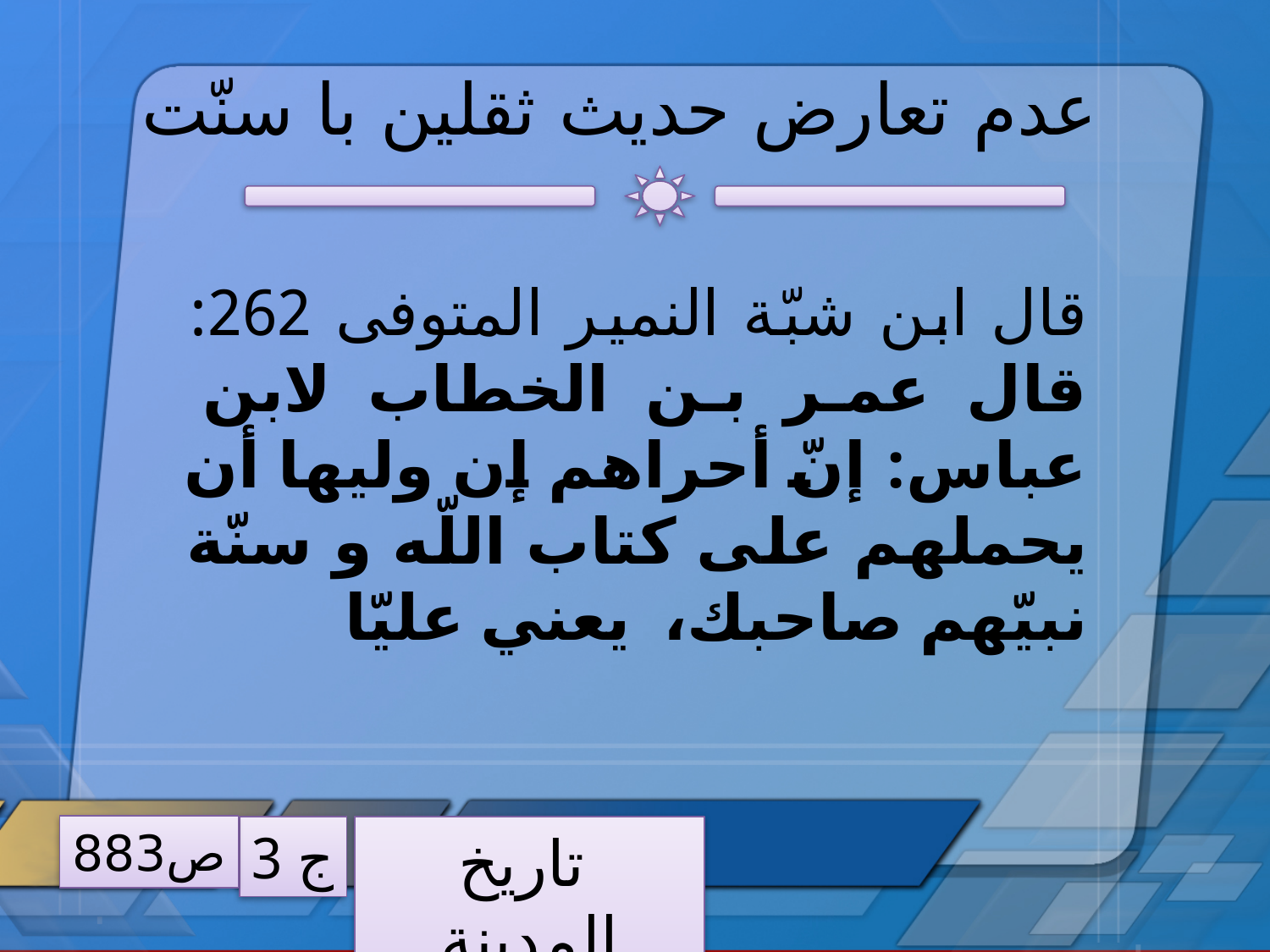

# عدم تعارض حديث ثقلين با سنّت

قال ابن شبّة النمير المتوفى 262: قال عمر بن الخطاب لابن عباس: إنّ أحراهم إن وليها أن يحملهم على كتاب اللّه و سنّة نبيّهم صاحبك،  يعني عليّا
ص883
ج 3
 تاريخ المدينة المنورة